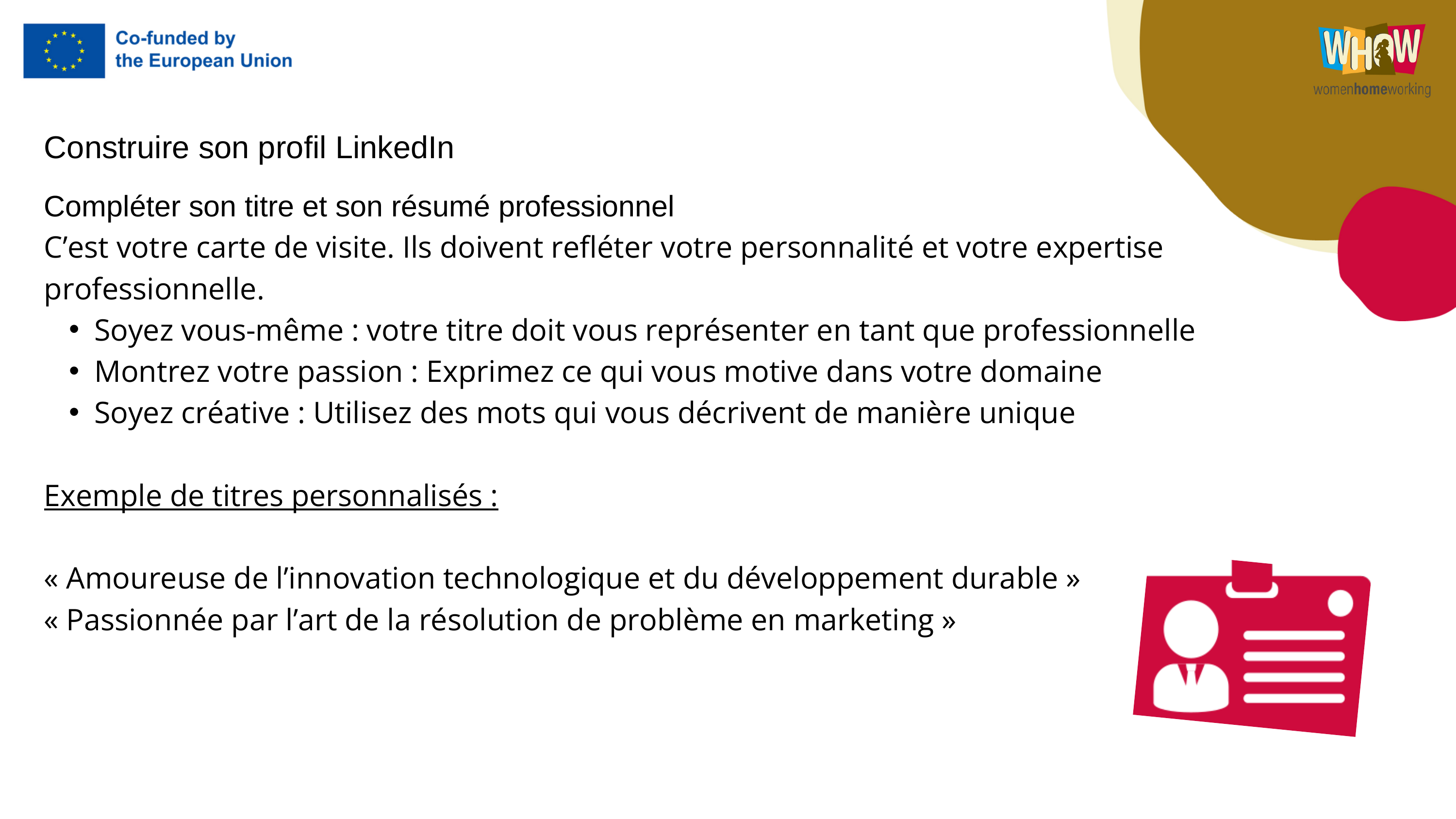

Construire son profil LinkedIn
Compléter son titre et son résumé professionnel
C’est votre carte de visite. Ils doivent refléter votre personnalité et votre expertise professionnelle.
Soyez vous-même : votre titre doit vous représenter en tant que professionnelle
Montrez votre passion : Exprimez ce qui vous motive dans votre domaine
Soyez créative : Utilisez des mots qui vous décrivent de manière unique

Exemple de titres personnalisés :

« Amoureuse de l’innovation technologique et du développement durable »
« Passionnée par l’art de la résolution de problème en marketing »